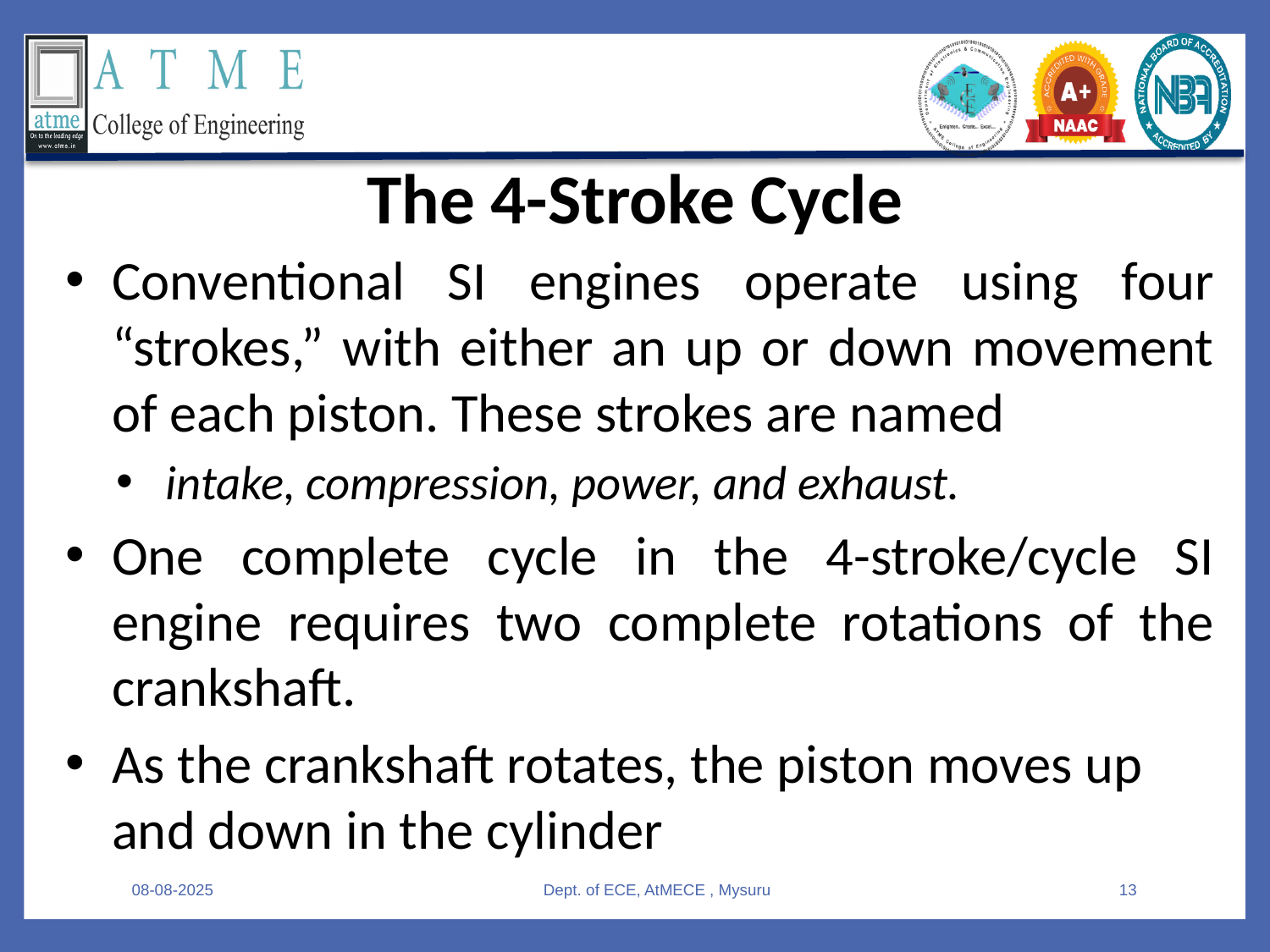

The 4-Stroke Cycle
Conventional SI engines operate using four “strokes,” with either an up or down movement of each piston. These strokes are named
intake, compression, power, and exhaust.
One complete cycle in the 4-stroke/cycle SI engine requires two complete rotations of the crankshaft.
As the crankshaft rotates, the piston moves up and down in the cylinder
08-08-2025
Dept. of ECE, AtMECE , Mysuru
13